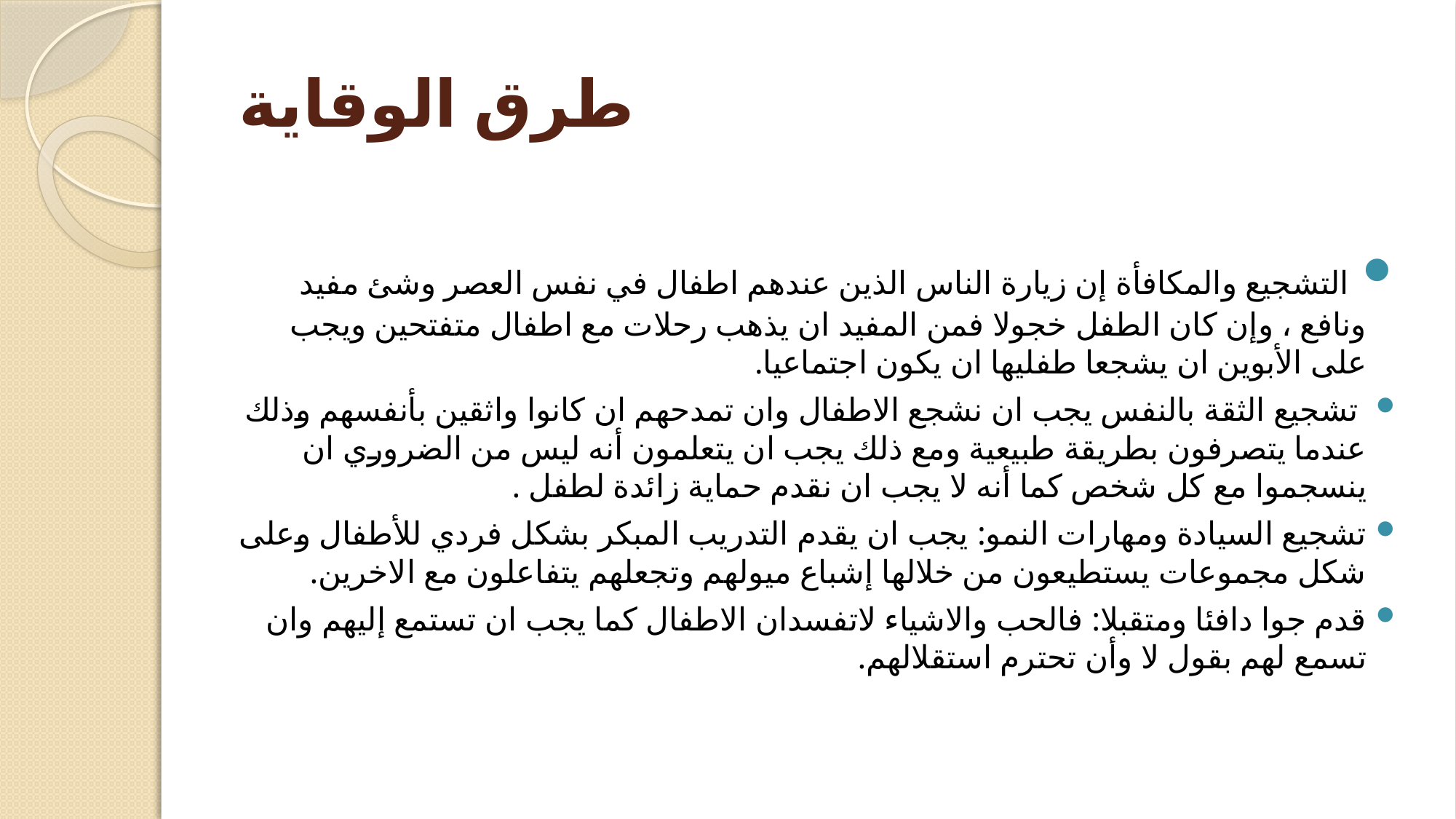

# طرق الوقاية

 التشجيع والمكافأة إن زيارة الناس الذين عندهم اطفال في نفس العصر وشئ مفيد ونافع ، وإن كان الطفل خجولا فمن المفيد ان يذهب رحلات مع اطفال متفتحين ويجب على الأبوين ان يشجعا طفليها ان يكون اجتماعيا.
 تشجيع الثقة بالنفس يجب ان نشجع الاطفال وان تمدحهم ان كانوا واثقين بأنفسهم وذلك عندما يتصرفون بطريقة طبيعية ومع ذلك يجب ان يتعلمون أنه ليس من الضروري ان ينسجموا مع كل شخص كما أنه لا يجب ان نقدم حماية زائدة لطفل .
تشجيع السيادة ومهارات النمو: يجب ان يقدم التدريب المبكر بشكل فردي للأطفال وعلى شكل مجموعات يستطيعون من خلالها إشباع ميولهم وتجعلهم يتفاعلون مع الاخرين.
قدم جوا دافئا ومتقبلا: فالحب والاشياء لاتفسدان الاطفال كما يجب ان تستمع إليهم وان تسمع لهم بقول لا وأن تحترم استقلالهم.